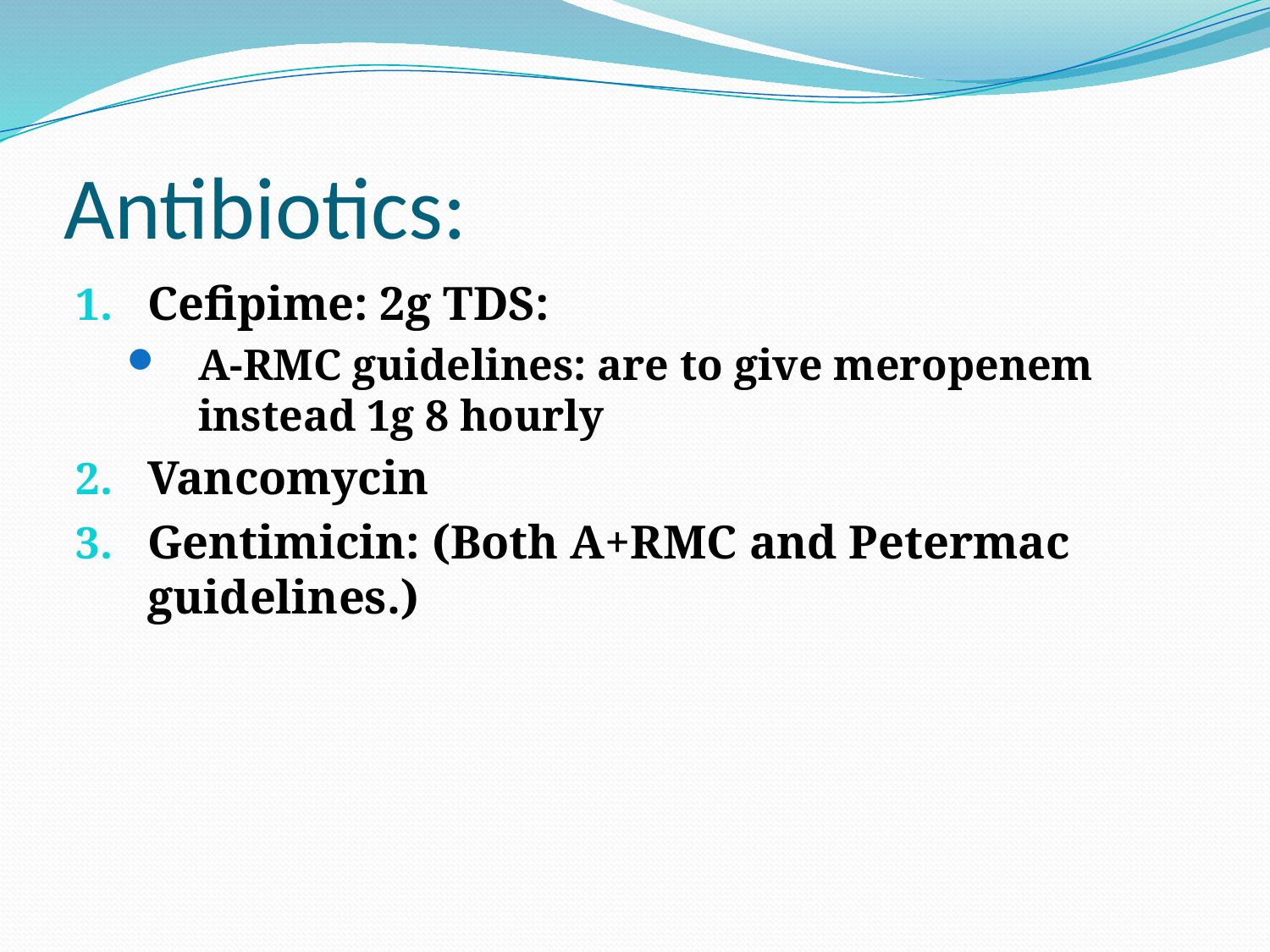

# Antibiotics:
Cefipime: 2g TDS:
A-RMC guidelines: are to give meropenem instead 1g 8 hourly
Vancomycin
Gentimicin: (Both A+RMC and Petermac guidelines.)